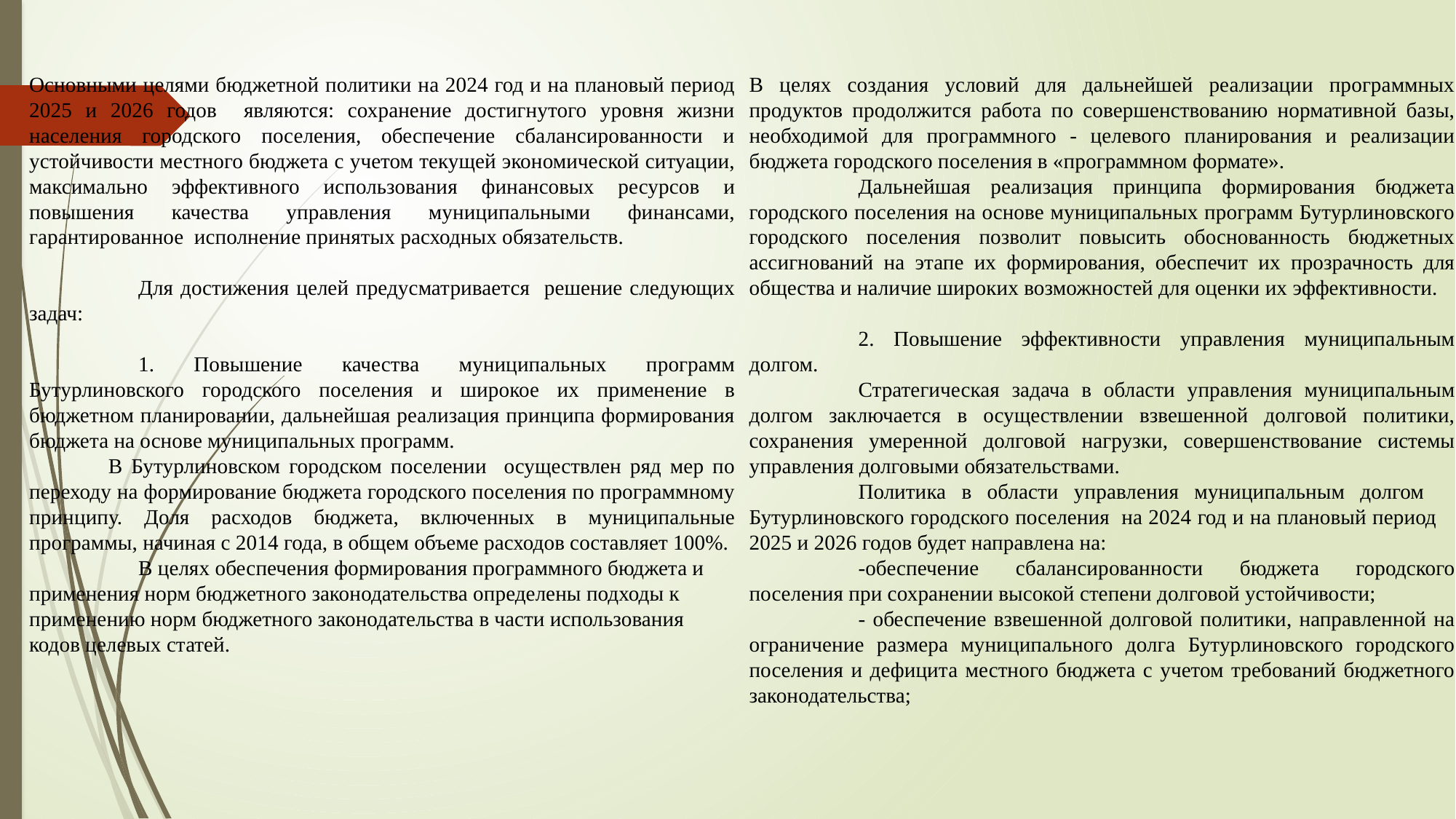

Основными целями бюджетной политики на 2024 год и на плановый период 2025 и 2026 годов  являются: сохранение достигнутого уровня жизни населения городского поселения, обеспечение сбалансированности и устойчивости местного бюджета с учетом текущей экономической ситуации, максимально эффективного использования финансовых ресурсов и повышения качества управления муниципальными финансами, гарантированное  исполнение принятых расходных обязательств.

	Для достижения целей предусматривается  решение следующих задач:

	1. Повышение качества муниципальных программ Бутурлиновского городского поселения и широкое их применение в бюджетном планировании, дальнейшая реализация принципа формирования бюджета на основе муниципальных программ.
         В Бутурлиновском городском поселении  осуществлен ряд мер по переходу на формирование бюджета городского поселения по программному принципу. Доля расходов бюджета, включенных в муниципальные программы, начиная с 2014 года, в общем объеме расходов составляет 100%.
	В целях обеспечения формирования программного бюджета и применения норм бюджетного законодательства определены подходы к применению норм бюджетного законодательства в части использования кодов целевых статей.
В целях создания условий для дальнейшей реализации программных продуктов продолжится работа по совершенствованию нормативной базы, необходимой для программного - целевого планирования и реализации бюджета городского поселения в «программном формате».
	Дальнейшая реализация принципа формирования бюджета городского поселения на основе муниципальных программ Бутурлиновского городского поселения позволит повысить обоснованность бюджетных ассигнований на этапе их формирования, обеспечит их прозрачность для общества и наличие широких возможностей для оценки их эффективности.

	2. Повышение эффективности управления муниципальным долгом.
	Стратегическая задача в области управления муниципальным долгом заключается в осуществлении взвешенной долговой политики, сохранения умеренной долговой нагрузки, совершенствование системы управления долговыми обязательствами.
	Политика в области управления муниципальным долгом   Бутурлиновского городского поселения  на 2024 год и на плановый период    2025 и 2026 годов будет направлена на:
	-обеспечение сбалансированности бюджета городского поселения при сохранении высокой степени долговой устойчивости;
	- обеспечение взвешенной долговой политики, направленной на ограничение размера муниципального долга Бутурлиновского городского поселения и дефицита местного бюджета с учетом требований бюджетного законодательства;